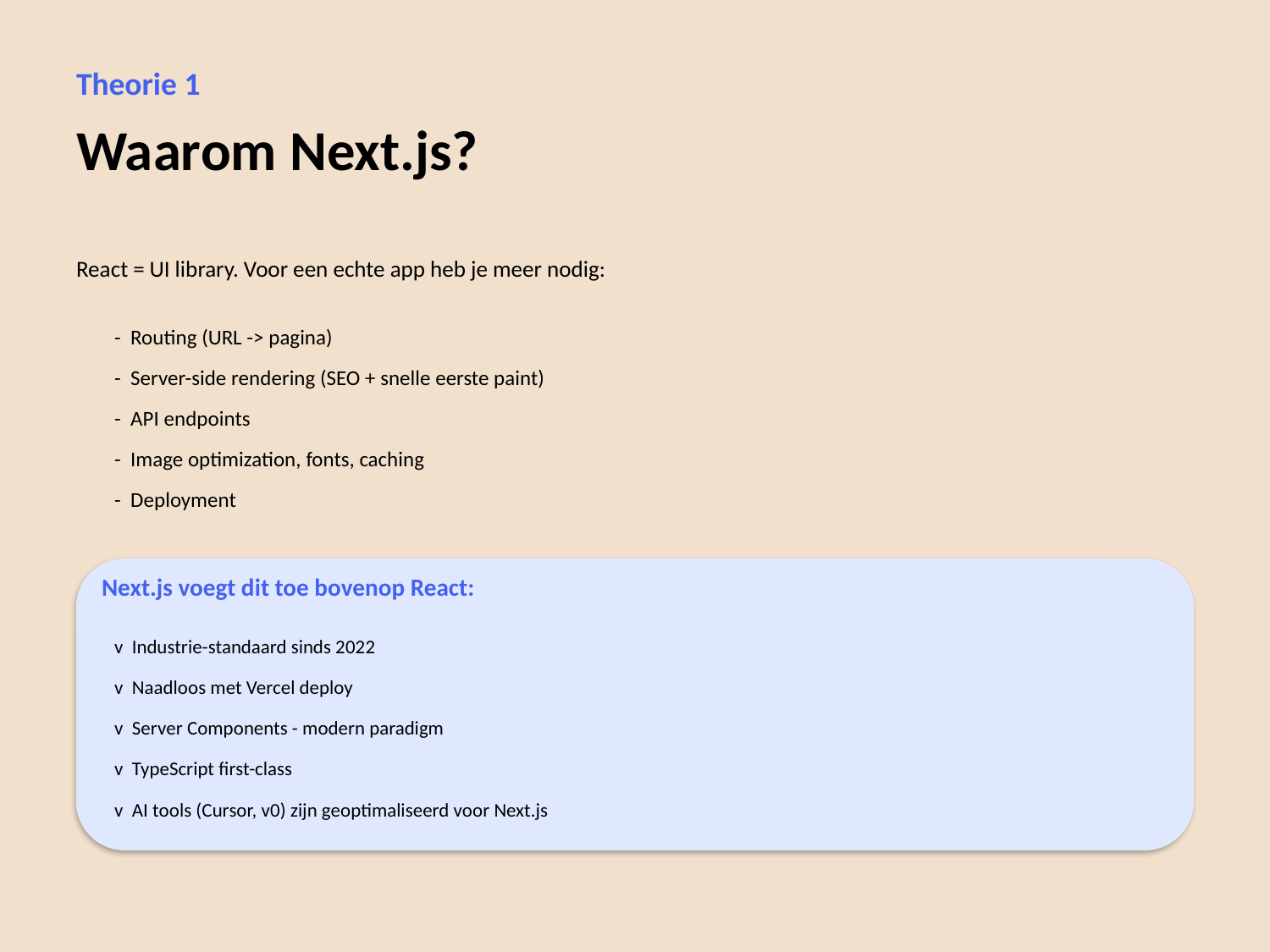

Theorie 1
Waarom Next.js?
React = UI library. Voor een echte app heb je meer nodig:
-  Routing (URL -> pagina)
-  Server-side rendering (SEO + snelle eerste paint)
-  API endpoints
-  Image optimization, fonts, caching
-  Deployment

Next.js voegt dit toe bovenop React:
v  Industrie-standaard sinds 2022
v  Naadloos met Vercel deploy
v  Server Components - modern paradigm
v  TypeScript first-class
v  AI tools (Cursor, v0) zijn geoptimaliseerd voor Next.js